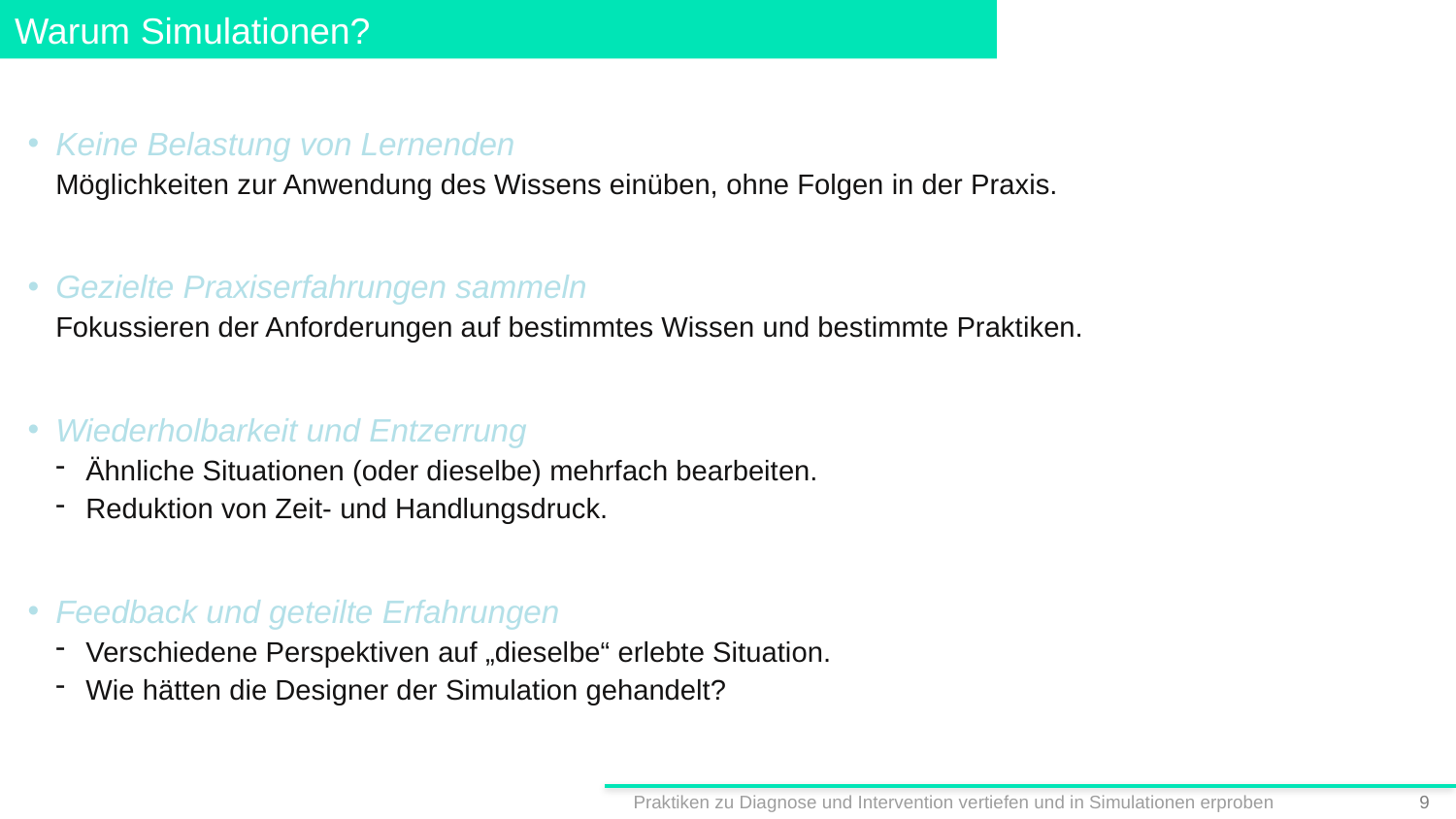

# Warum Simulationen?

Keine Belastung von Lernenden
Möglichkeiten zur Anwendung des Wissens einüben, ohne Folgen in der Praxis.

Gezielte Praxiserfahrungen sammeln
Fokussieren der Anforderungen auf bestimmtes Wissen und bestimmte Praktiken.

Wiederholbarkeit und Entzerrung
Ähnliche Situationen (oder dieselbe) mehrfach bearbeiten.
Reduktion von Zeit- und Handlungsdruck.

Feedback und geteilte Erfahrungen
Verschiedene Perspektiven auf „dieselbe“ erlebte Situation.
Wie hätten die Designer der Simulation gehandelt?

Praktiken zu Diagnose und Intervention vertiefen und in Simulationen erproben
9